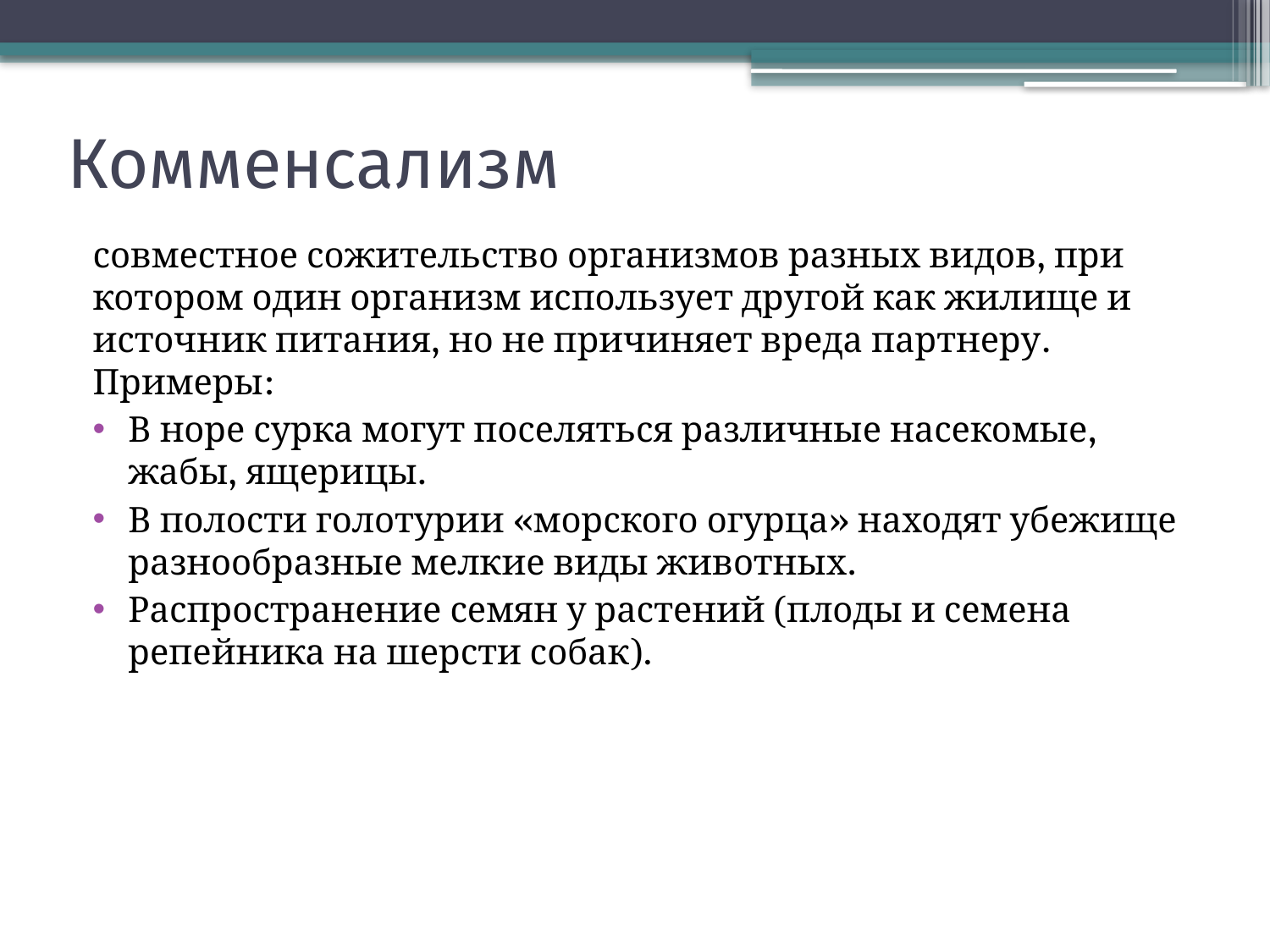

# Комменсализм
совместное сожительство организмов разных видов, при котором один организм использует другой как жилище и источник питания, но не причиняет вреда партнеру. Примеры:
В норе сурка могут поселяться различные насекомые, жабы, ящерицы.
В полости голотурии «морского огурца» находят убежище разнообразные мелкие виды животных.
Распространение семян у растений (плоды и семена репейника на шерсти собак).